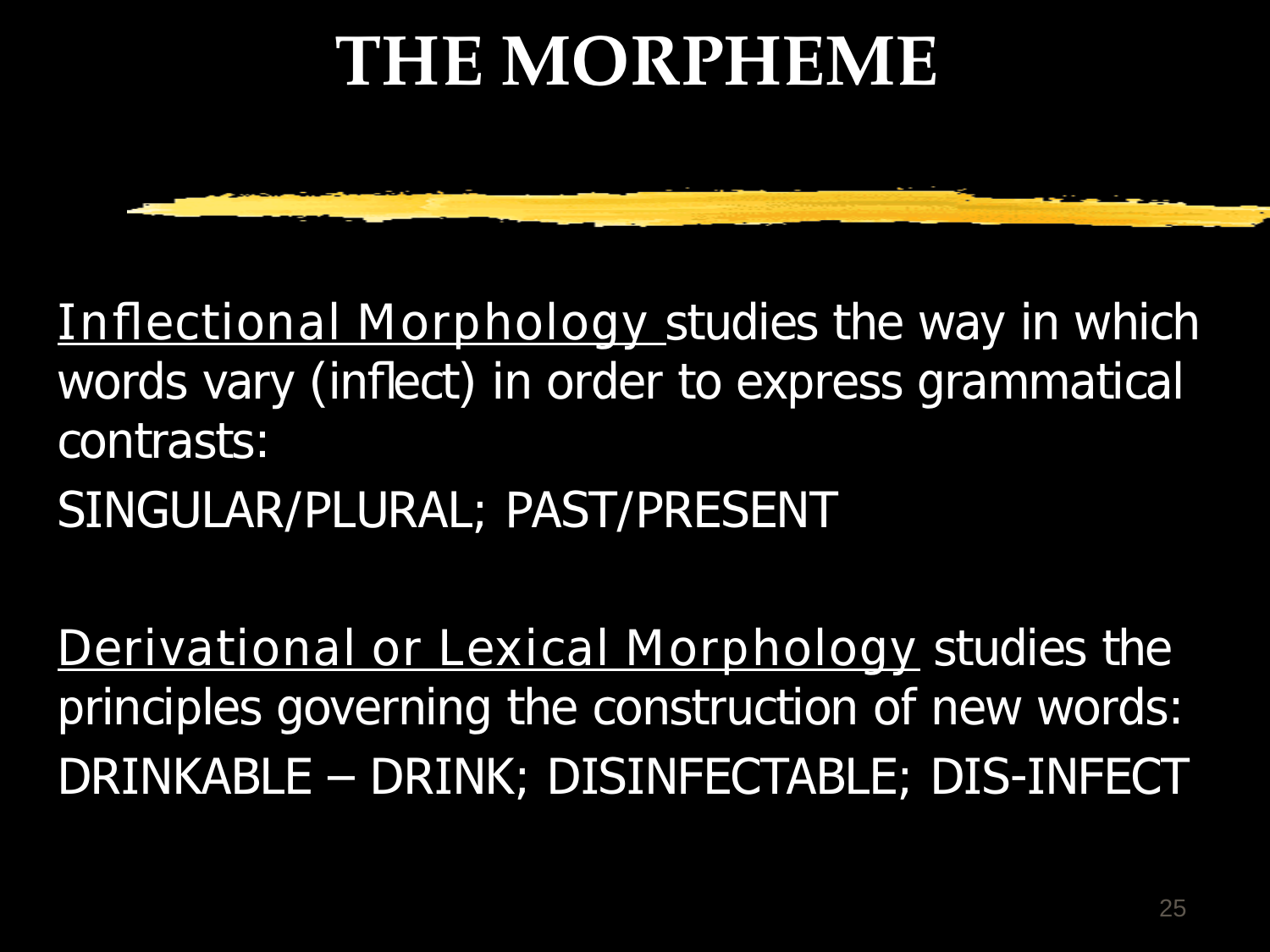

# THE MORPHEME

Inflectional Morphology studies the way in which words vary (inflect) in order to express grammatical contrasts:
SINGULAR/PLURAL; PAST/PRESENT

Derivational or Lexical Morphology studies the principles governing the construction of new words:
DRINKABLE – DRINK; DISINFECTABLE; DIS-INFECT

25